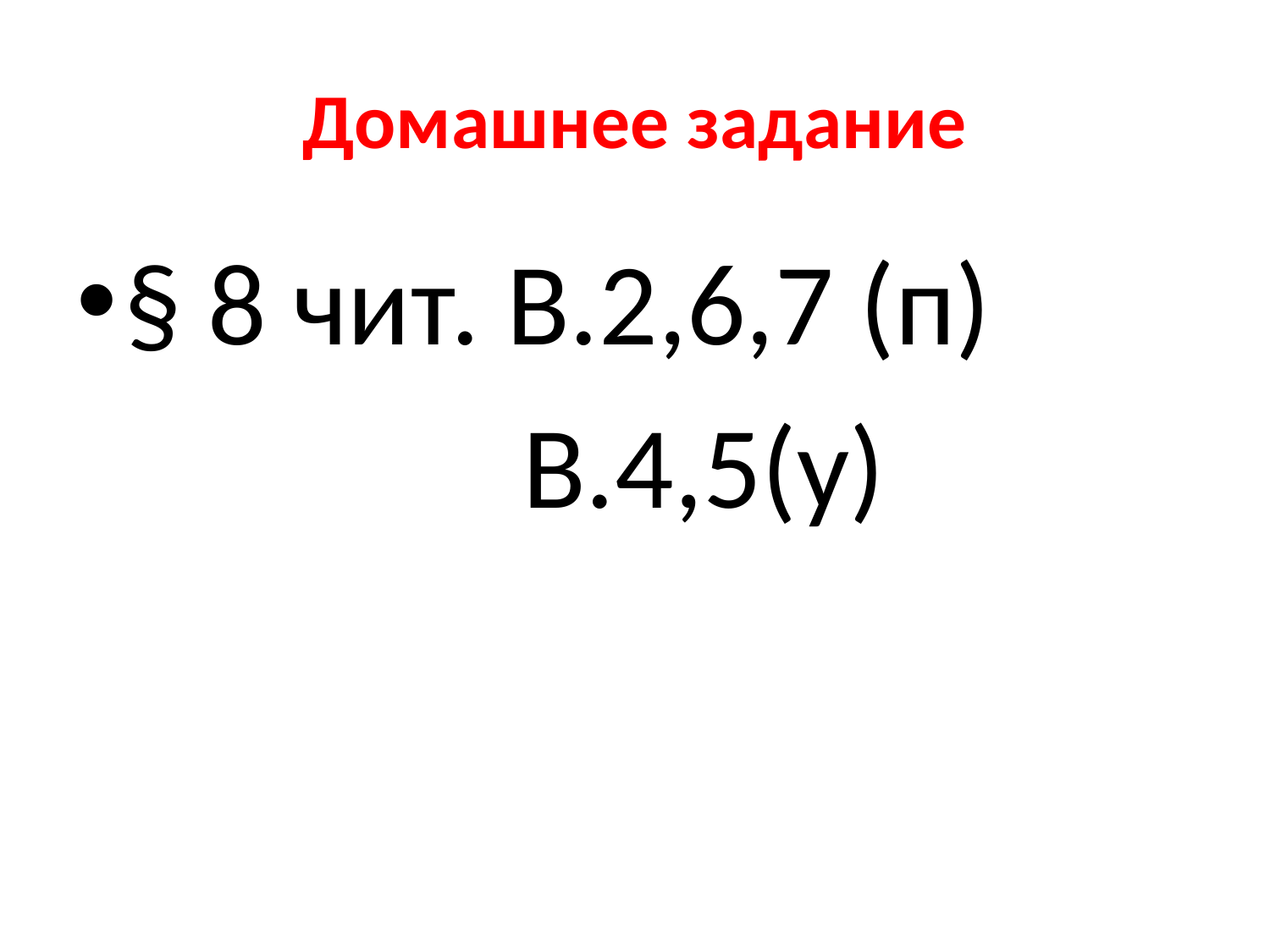

# Домашнее задание
§ 8 чит. В.2,6,7 (п)
                 В.4,5(у)